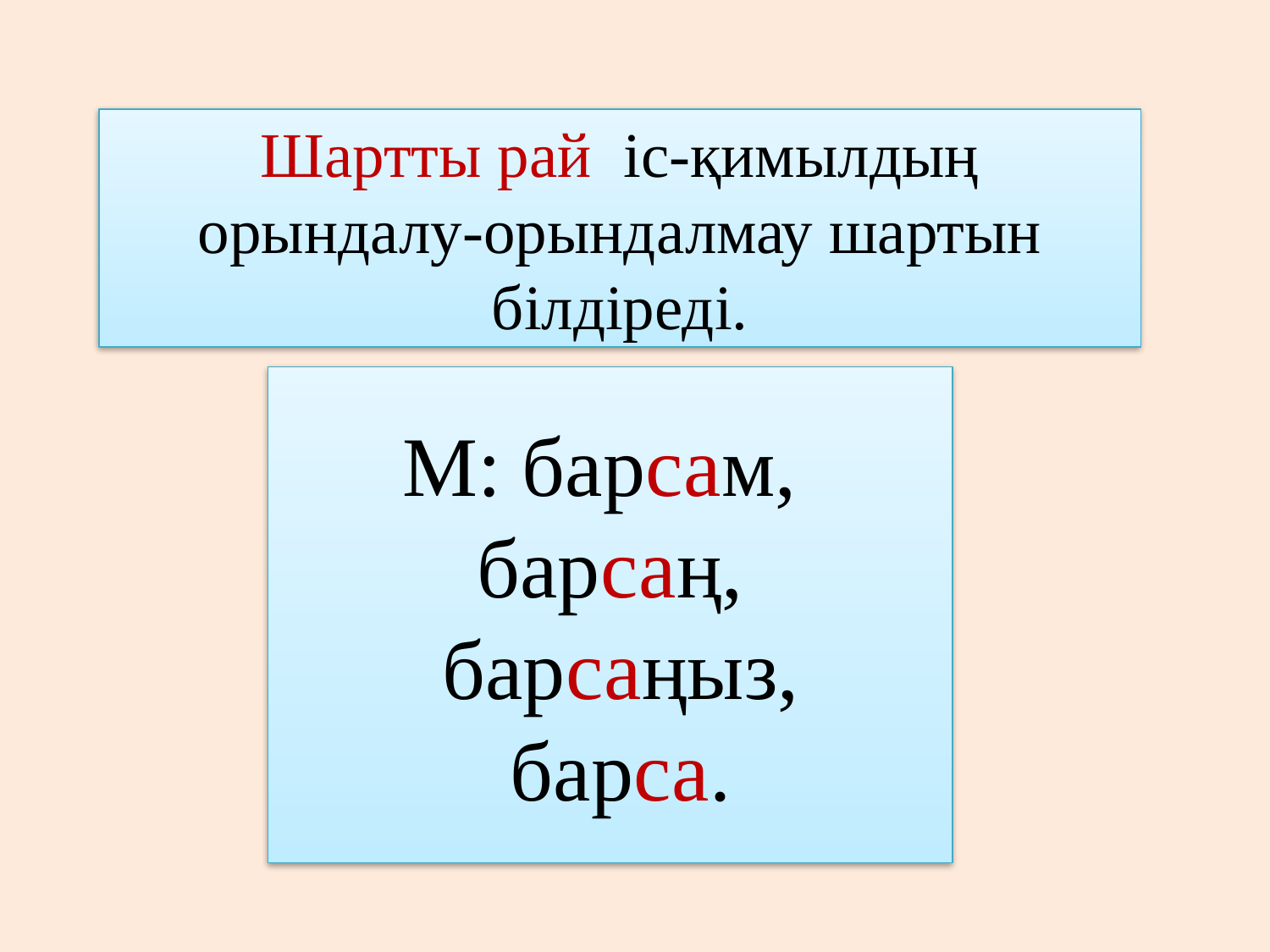

Шартты рай  іс-қимылдың орындалу-орындалмау шартын білдіреді.
М: барсам,  барсаң,
 барсаңыз,
 барса.